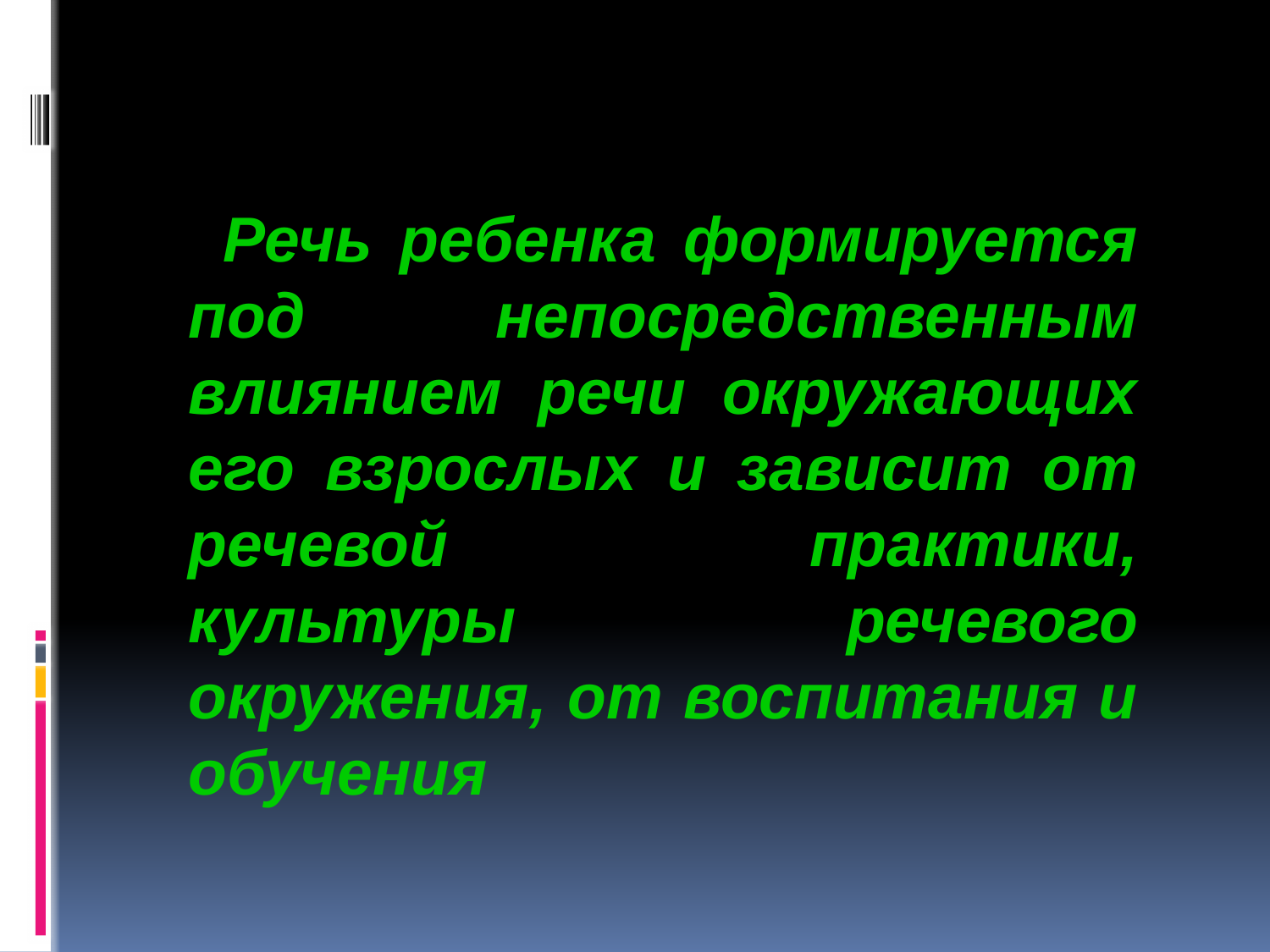

Речь ребенка формируется под непосредственным влиянием речи окружающих его взрослых и зависит от речевой практики, культуры речевого окружения, от воспитания и обучения